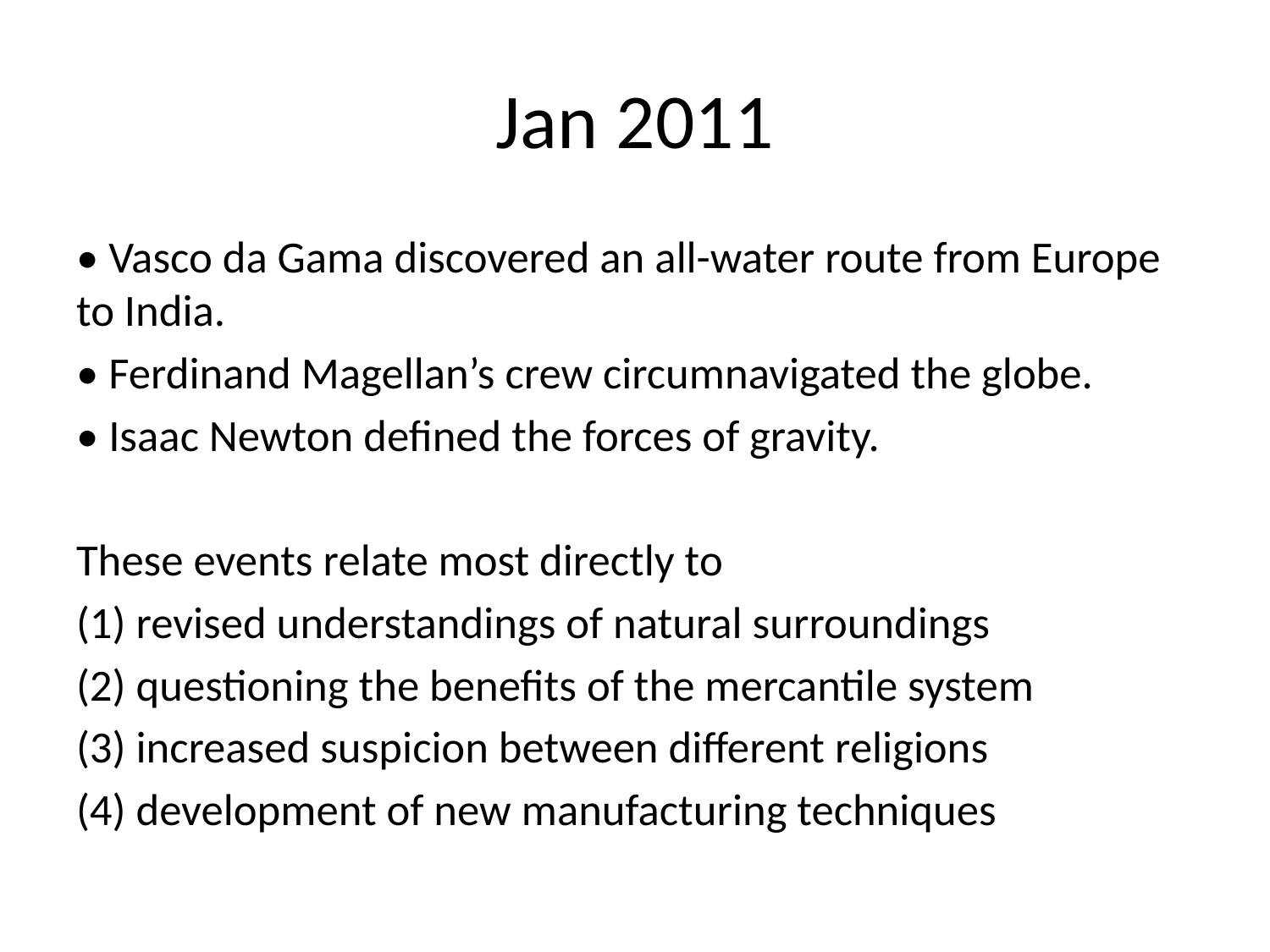

# Jan 2011
• Vasco da Gama discovered an all-water route from Europe to India.
• Ferdinand Magellan’s crew circumnavigated the globe.
• Isaac Newton defined the forces of gravity.

These events relate most directly to
(1) revised understandings of natural surroundings
(2) questioning the benefits of the mercantile system
(3) increased suspicion between different religions
(4) development of new manufacturing techniques